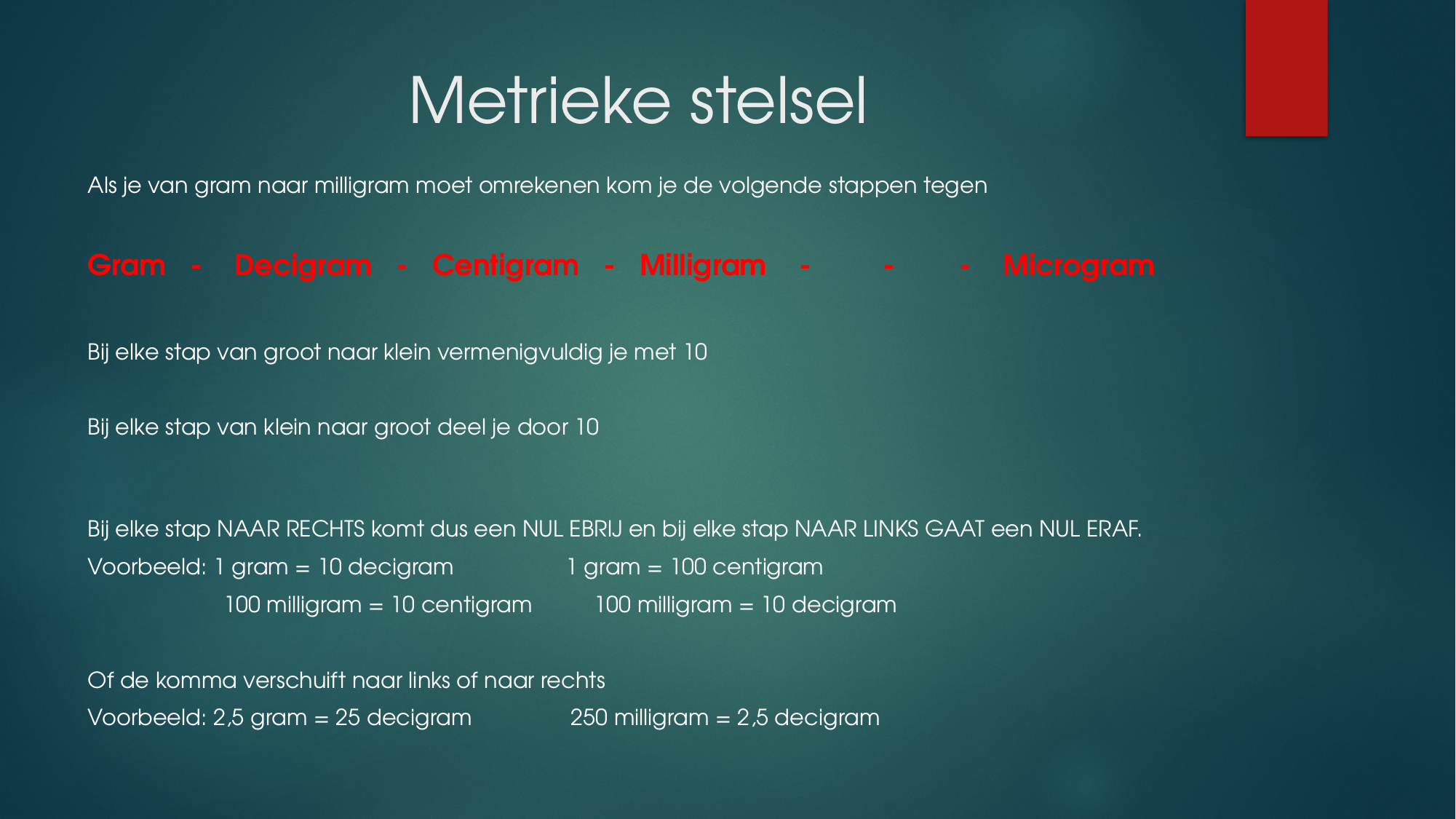

# Metrieke stelsel
Als je van gram naar milligram moet omrekenen kom je de volgende stappen tegen

Gram   -    Decigram   -   Centigram   -   Milligram    -         -        -    Microgram

Bij elke stap van groot naar klein vermenigvuldig je met 10

Bij elke stap van klein naar groot deel je door 10

Bij elke stap NAAR RECHTS komt dus een NUL EBRIJ en bij elke stap NAAR LINKS GAAT een NUL ERAF.
Voorbeeld: 1 gram = 10 decigram 			1 gram = 100 centigram
                      100 milligram = 10 centigram          100 milligram = 10 decigram

Of de komma verschuift naar links of naar rechts
Voorbeeld: 2,5 gram = 25 decigram                250 milligram = 2,5 decigram